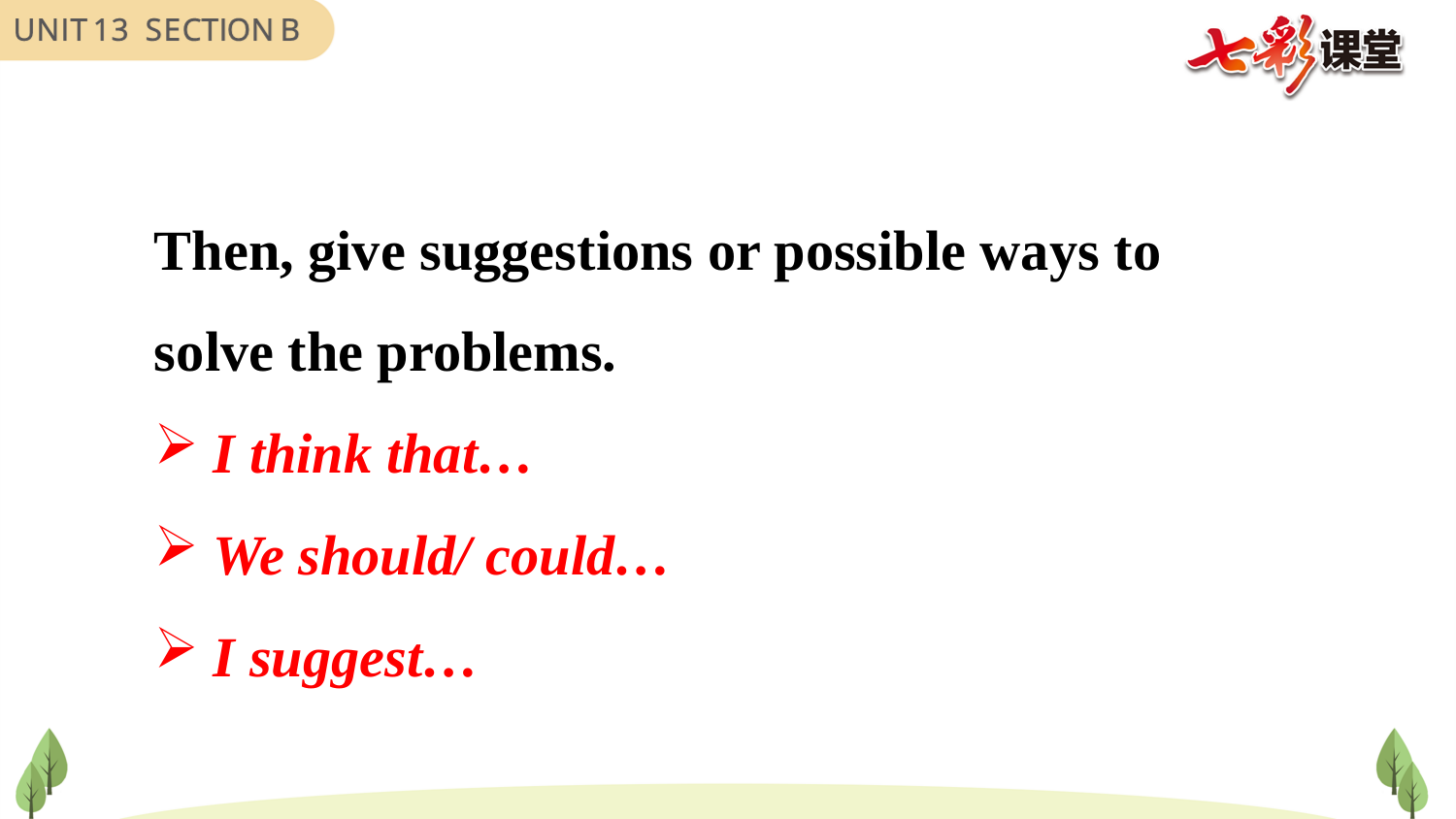

Then, give suggestions or possible ways to solve the problems.
 I think that…
 We should/ could…
 I suggest…